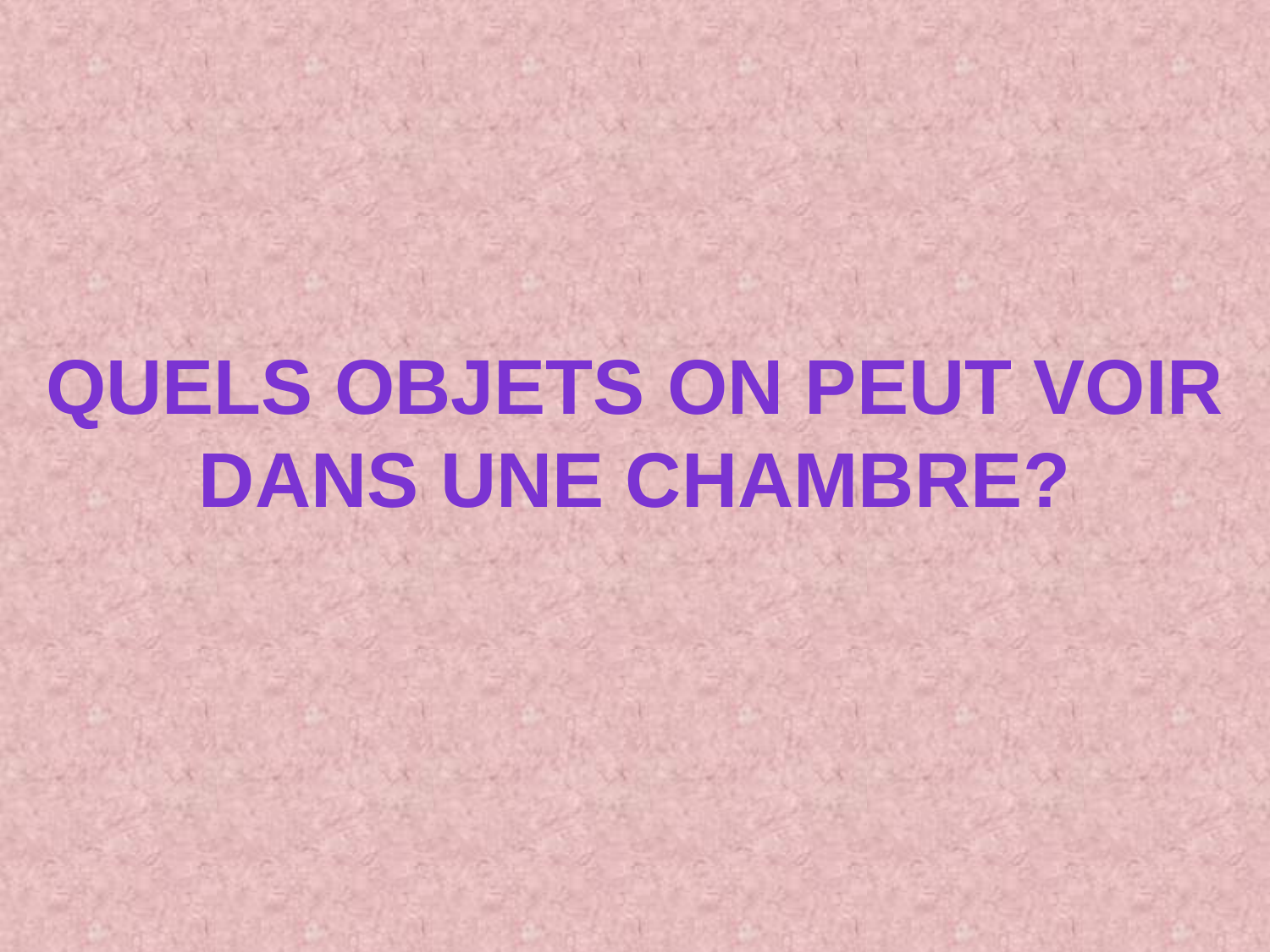

# Quels objets on peut voir dans une chambre?